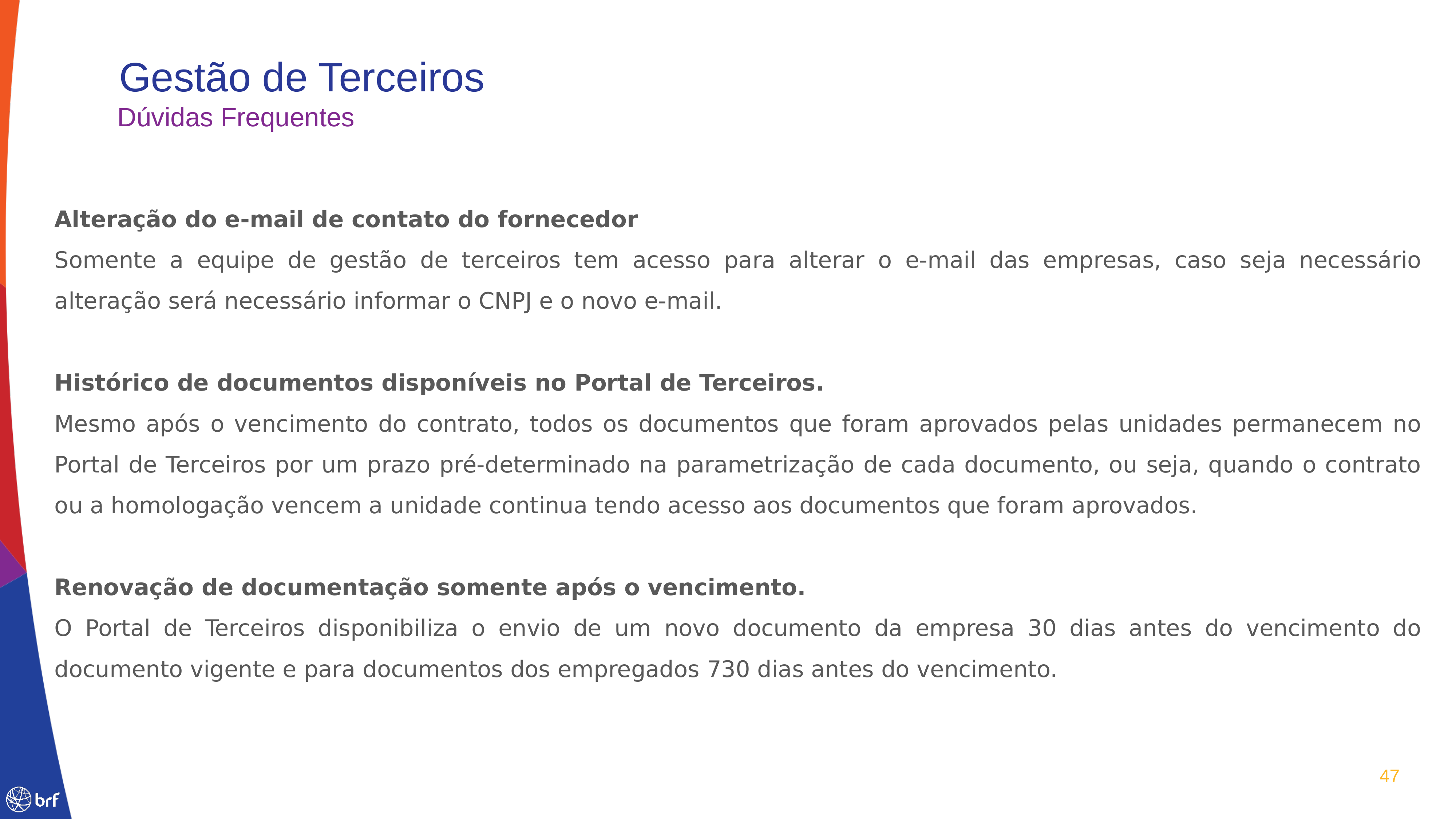

Gestão de Terceiros
Dúvidas Frequentes
Alteração do e-mail de contato do fornecedor
Somente a equipe de gestão de terceiros tem acesso para alterar o e-mail das empresas, caso seja necessário alteração será necessário informar o CNPJ e o novo e-mail.

Histórico de documentos disponíveis no Portal de Terceiros.
Mesmo após o vencimento do contrato, todos os documentos que foram aprovados pelas unidades permanecem no Portal de Terceiros por um prazo pré-determinado na parametrização de cada documento, ou seja, quando o contrato ou a homologação vencem a unidade continua tendo acesso aos documentos que foram aprovados.

Renovação de documentação somente após o vencimento.
O Portal de Terceiros disponibiliza o envio de um novo documento da empresa 30 dias antes do vencimento do documento vigente e para documentos dos empregados 730 dias antes do vencimento.
47